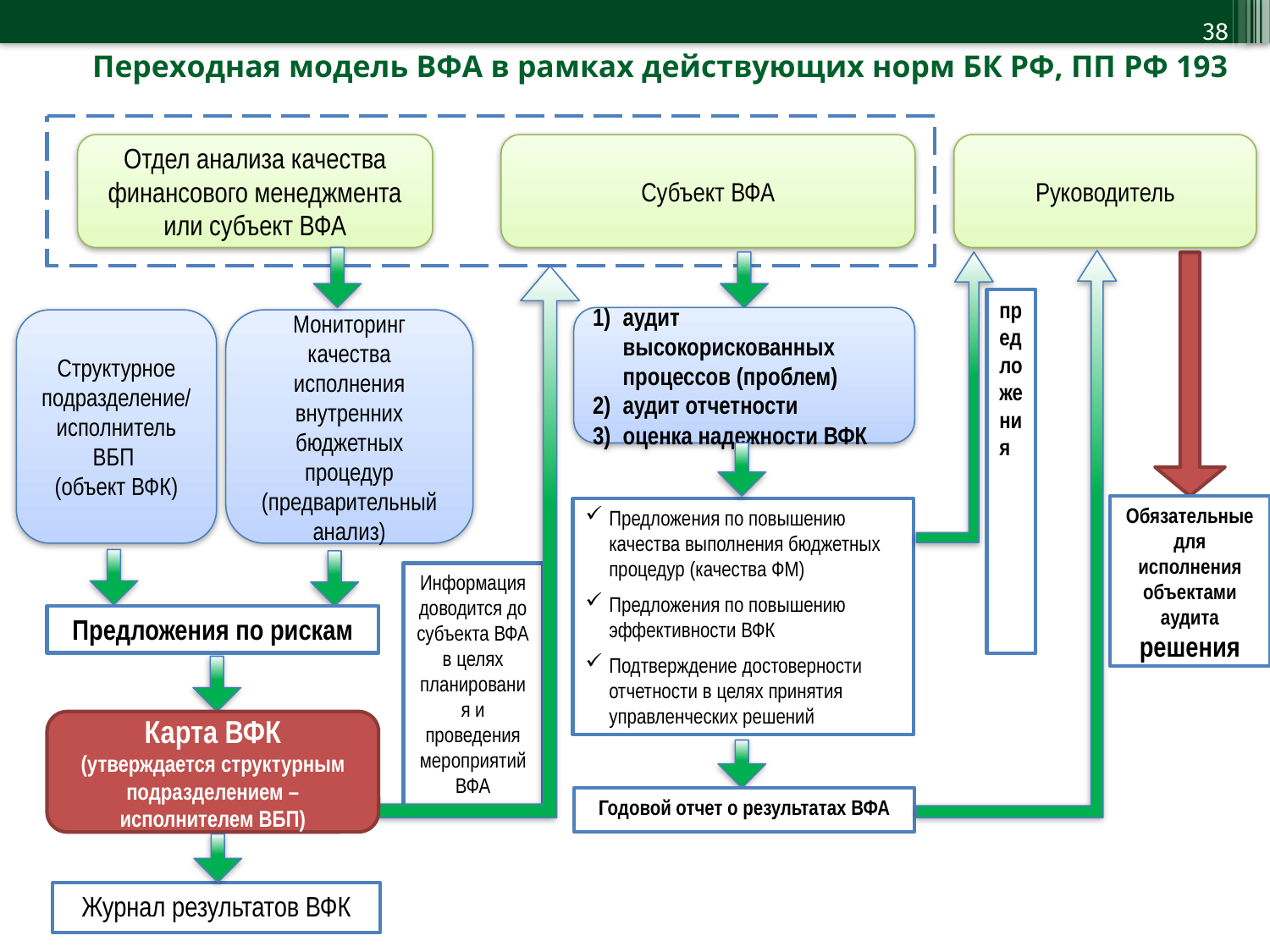

38
Переходная модель ВФА в рамках действующих норм БК РФ, ПП РФ 193

Отдел анализа качества финансового менеджмента или субъект ВФА
Субъект ВФА
Руководитель

предложения
аудит высокорискованных процессов (проблем)
аудит отчетности
оценка надежности ВФК
Структурное подразделение/ исполнитель ВБП
(объект ВФК)
Мониторинг качества исполнения внутренних
бюджетных процедур
(предварительный анализ)

Обязательные для исполнения объектами аудита решения

Предложения по повышению
качества выполнения бюджетных процедур (качества ФМ)
Предложения по повышению эффективности ВФК
Подтверждение достоверности отчетности в целях принятия управленческих решений

Информация доводится до субъекта ВФА в целях планирования и проведения мероприятий ВФА
Предложения по рискам

Карта ВФК
(утверждается структурным подразделением – исполнителем ВБП)

Годовой отчет о результатах ВФА

Журнал результатов ВФК